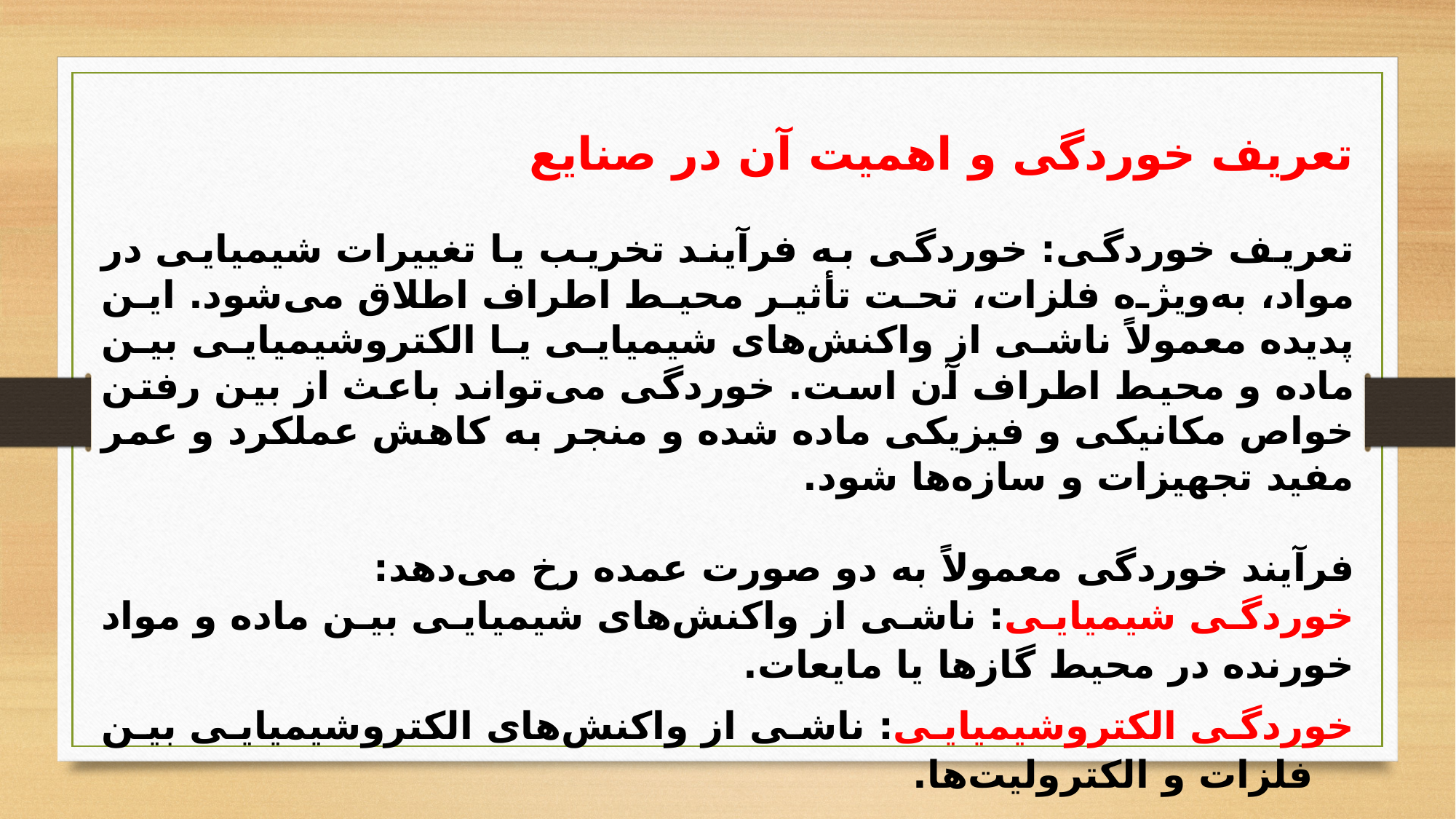

تعریف خوردگی و اهمیت آن در صنایع

تعریف خوردگی: خوردگی به فرآیند تخریب یا تغییرات شیمیایی در مواد، به‌ویژه فلزات، تحت تأثیر محیط اطراف اطلاق می‌شود. این پدیده معمولاً ناشی از واکنش‌های شیمیایی یا الکتروشیمیایی بین ماده و محیط اطراف آن است. خوردگی می‌تواند باعث از بین رفتن خواص مکانیکی و فیزیکی ماده شده و منجر به کاهش عملکرد و عمر مفید تجهیزات و سازه‌ها شود.

فرآیند خوردگی معمولاً به دو صورت عمده رخ می‌دهد:
خوردگی شیمیایی: ناشی از واکنش‌های شیمیایی بین ماده و مواد خورنده در محیط گازها یا مایعات.
خوردگی الکتروشیمیایی: ناشی از واکنش‌های الکتروشیمیایی بین فلزات و الکترولیت‌ها.